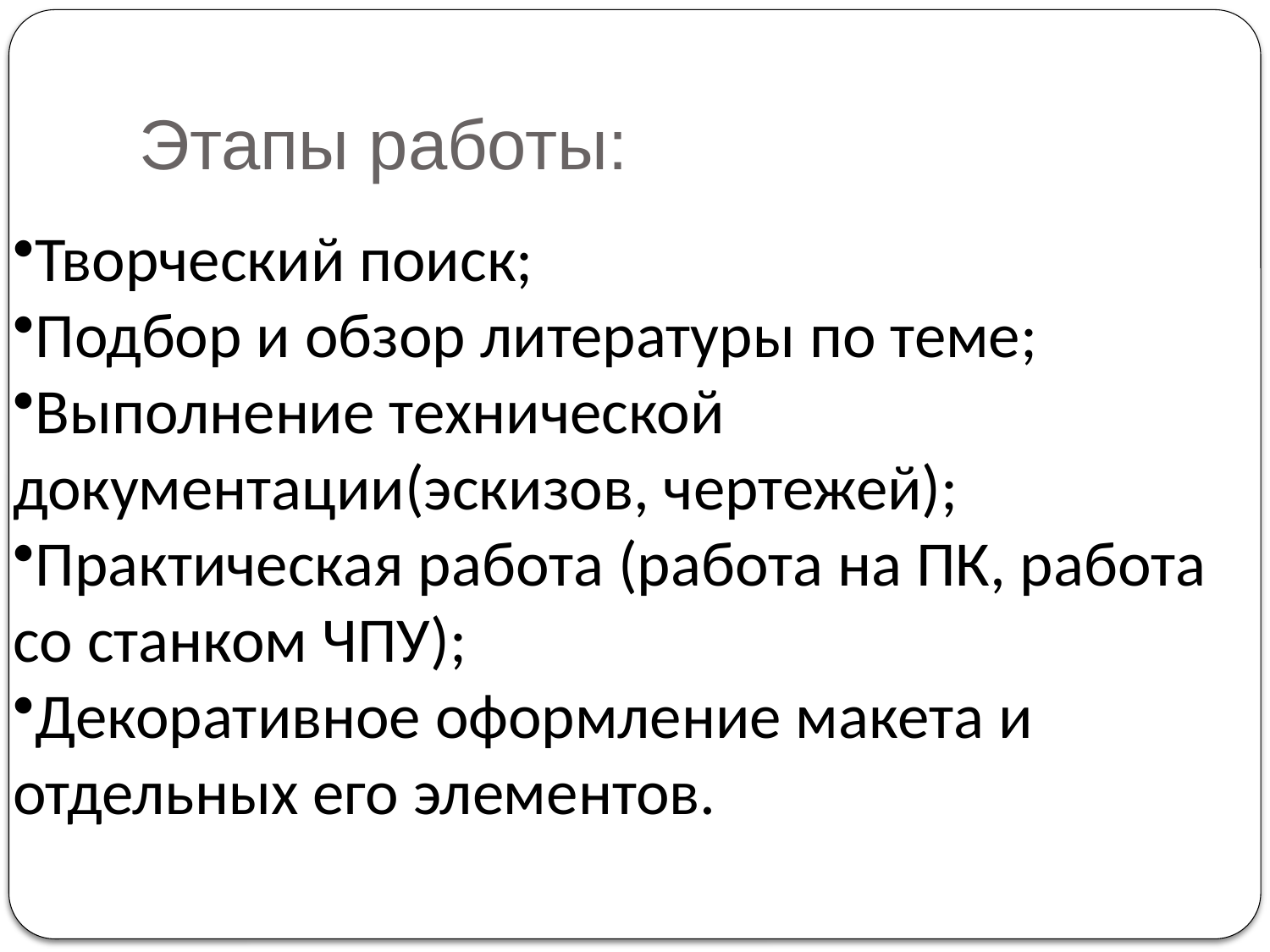

# Этапы работы:
Творческий поиск;
Подбор и обзор литературы по теме;
Выполнение технической документации(эскизов, чертежей);
Практическая работа (работа на ПК, работа со станком ЧПУ);
Декоративное оформление макета и отдельных его элементов.